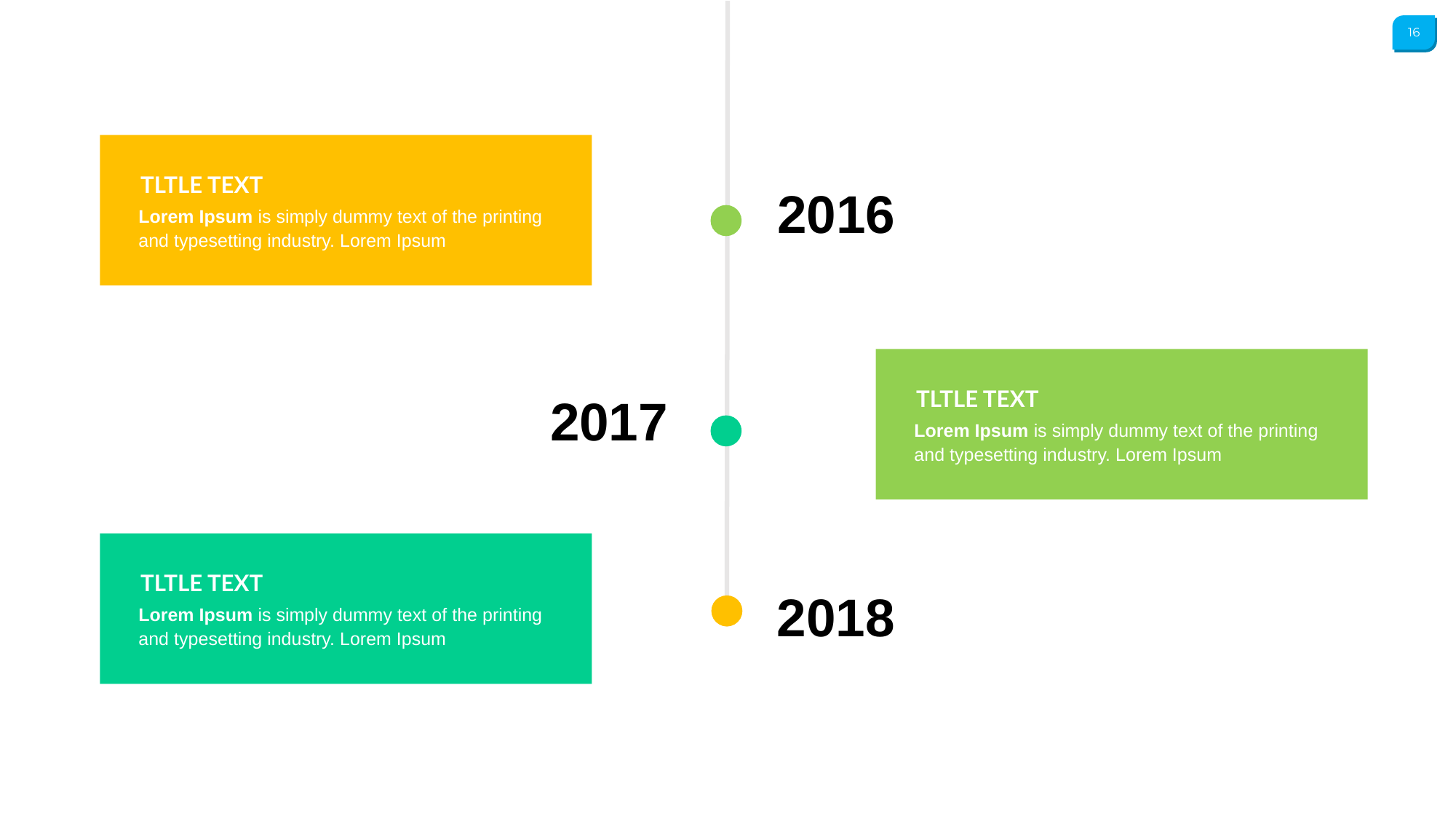

TLTLE TEXT
Lorem Ipsum is simply dummy text of the printing and typesetting industry. Lorem Ipsum
2016

TLTLE TEXT
Lorem Ipsum is simply dummy text of the printing and typesetting industry. Lorem Ipsum
2017

TLTLE TEXT
Lorem Ipsum is simply dummy text of the printing and typesetting industry. Lorem Ipsum
2018